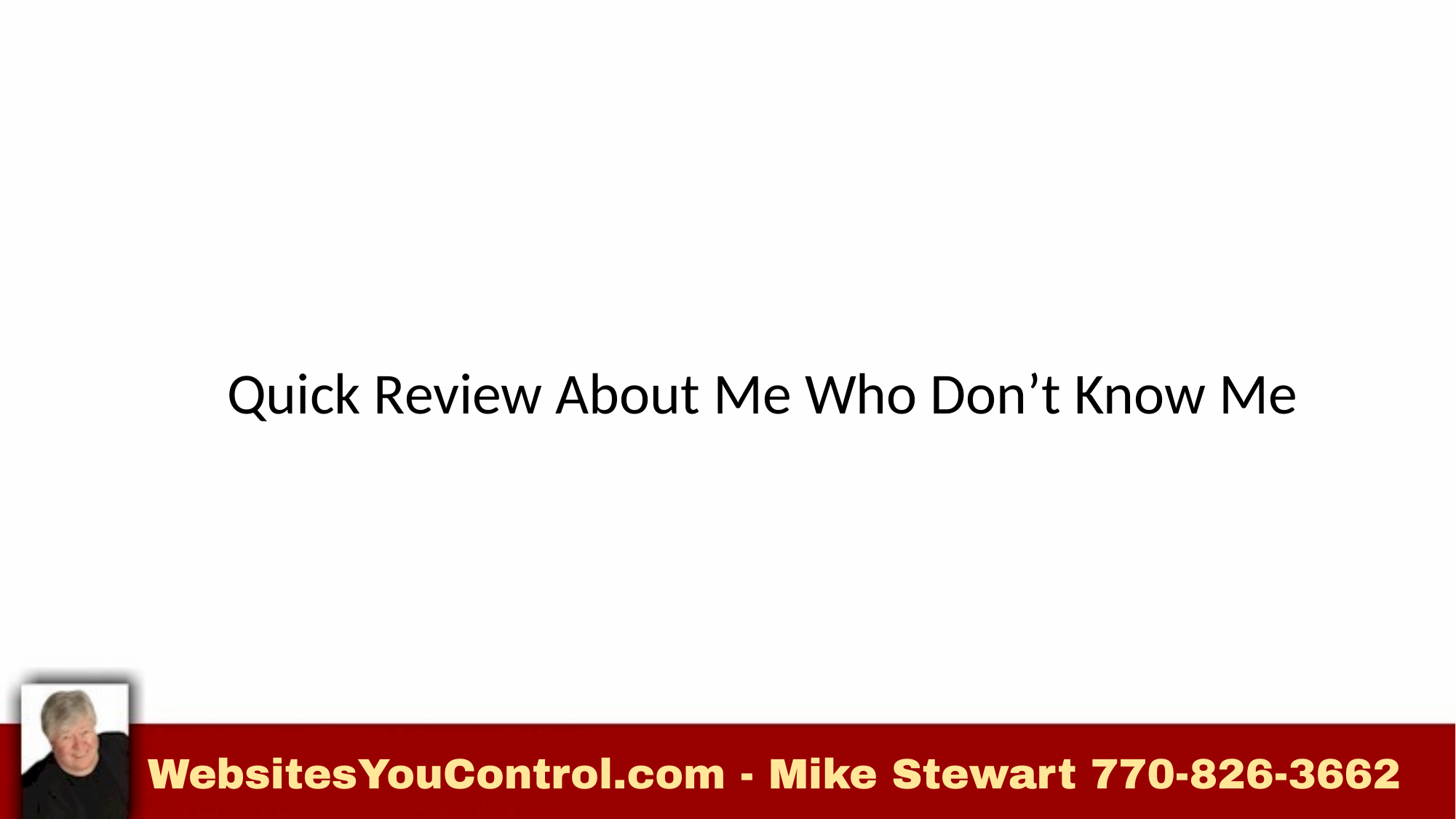

# Quick Review About Me Who Don’t Know Me
WebsitesYouControl.com - Mike Stewart 770-826-3662